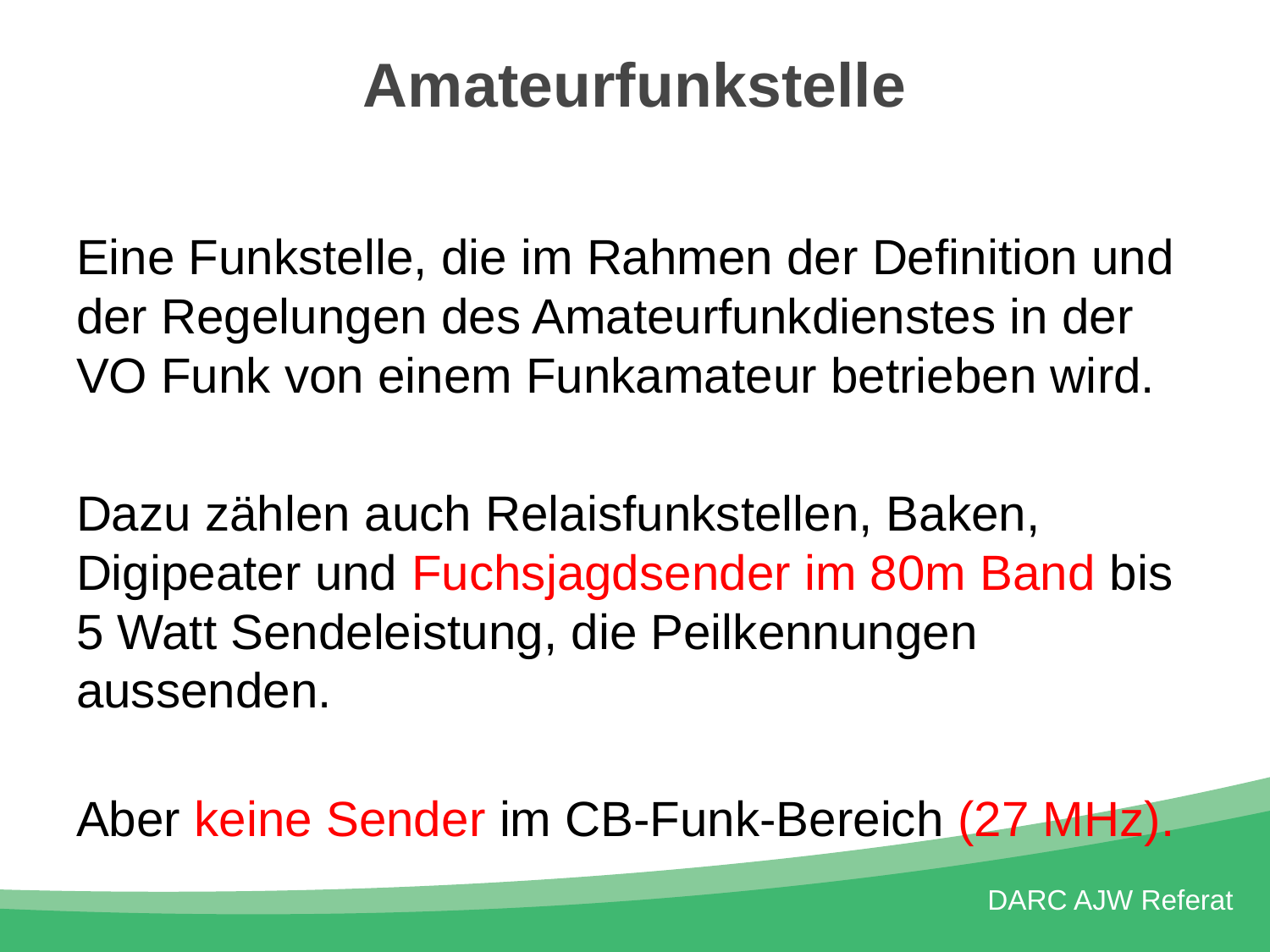

# Amateurfunkstelle

Eine Funkstelle, die im Rahmen der Definition und der Regelungen des Amateurfunkdienstes in der VO Funk von einem Funkamateur betrieben wird.

Dazu zählen auch Relaisfunkstellen, Baken, Digipeater und Fuchsjagdsender im 80m Band bis 5 Watt Sendeleistung, die Peilkennungen aussenden.
Aber keine Sender im CB-Funk-Bereich (27 MHz).